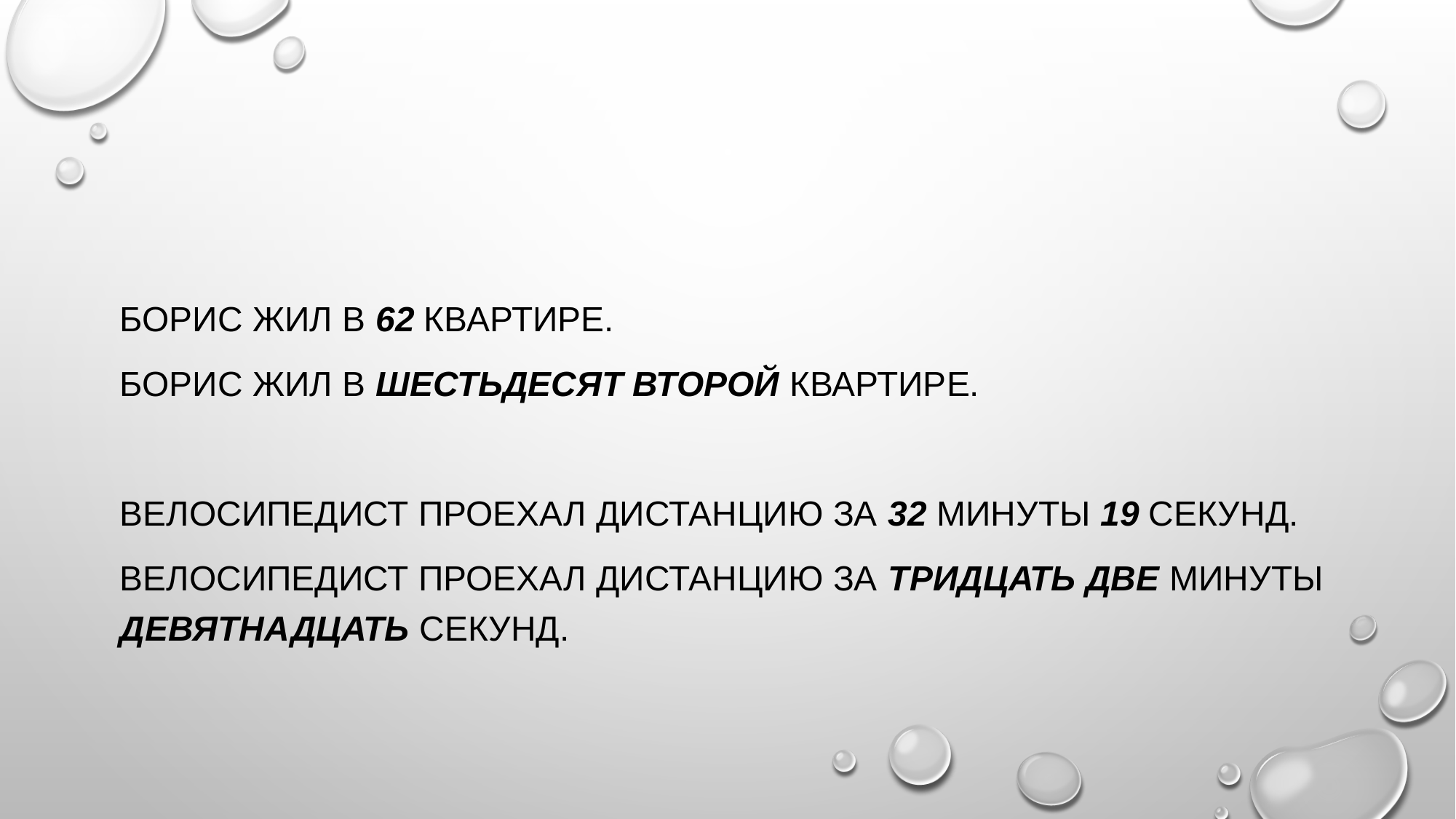

#
Борис жил в 62 квартире.
Борис жил в шестьдесят второй квартире.

Велосипедист проехал дистанцию за 32 минуты 19 секунд.
Велосипедист проехал дистанцию за тридцать две минуты девятнадцать секунд.